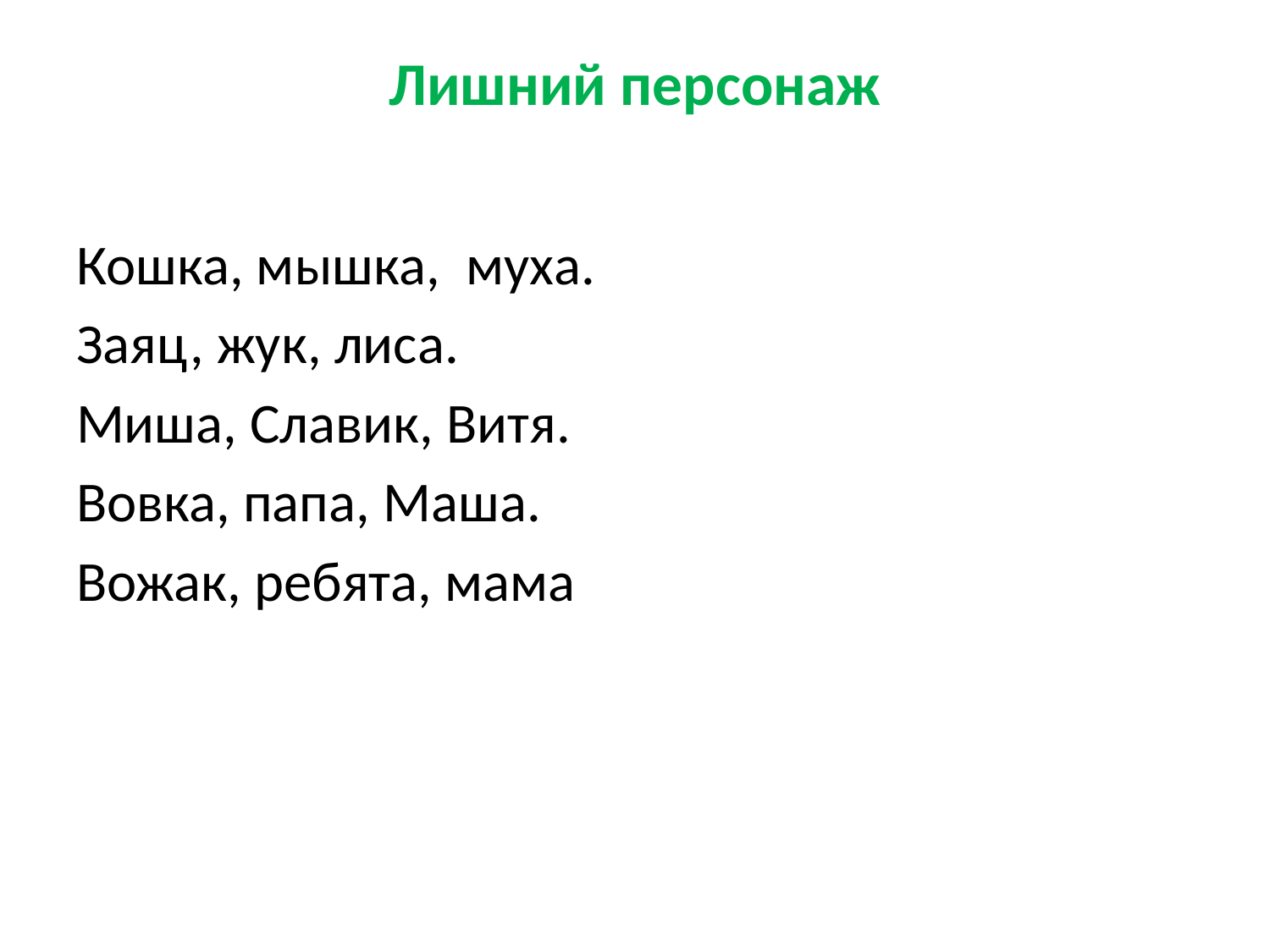

# Лишний персонаж
Кошка, мышка,  муха.
Заяц, жук, лиса.
Миша, Славик, Витя.
Вовка, папа, Маша.
Вожак, ребята, мама